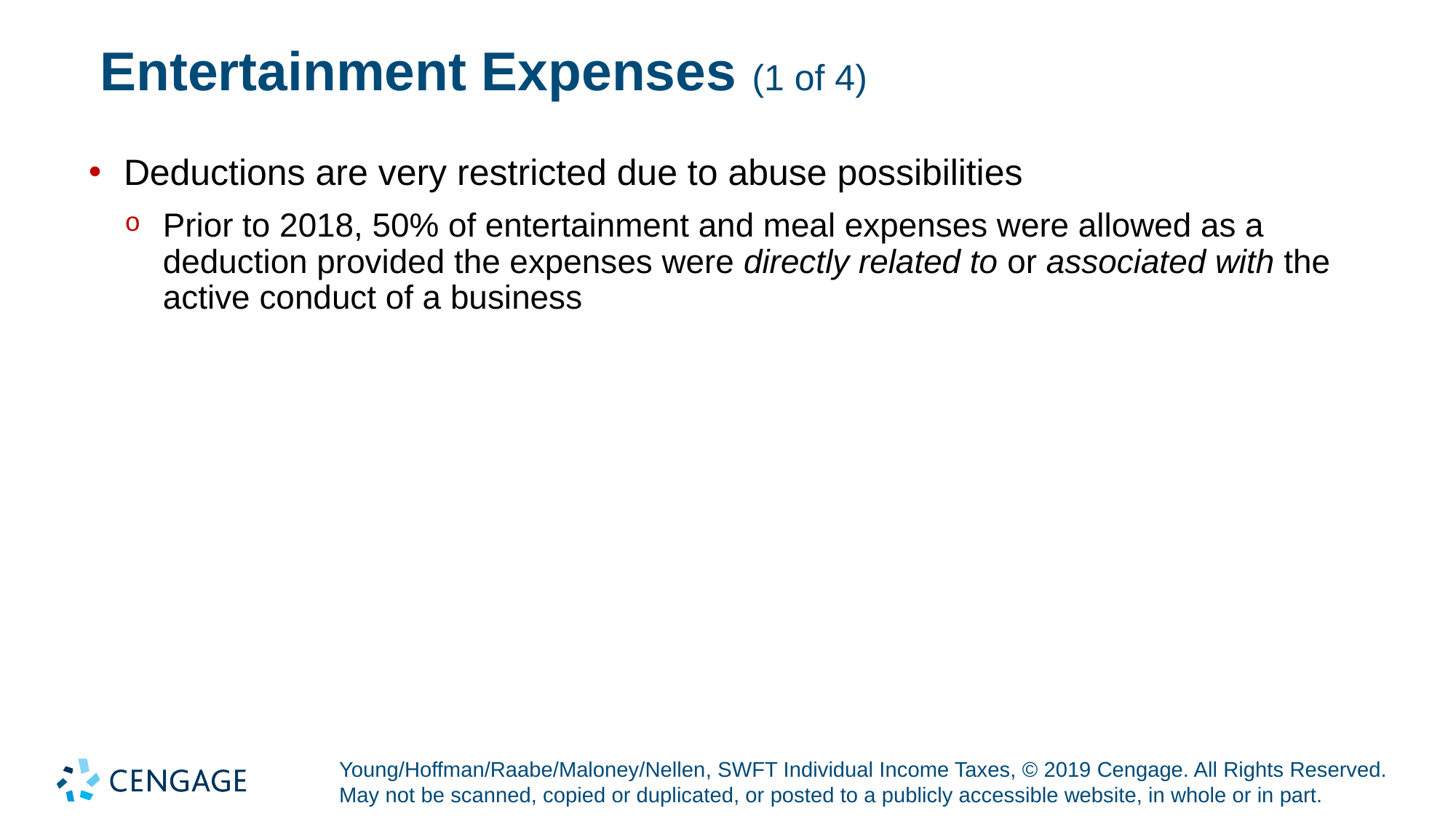

# Entertainment Expenses (1 of 4)
Deductions are very restricted due to abuse possibilities
Prior to 2018, 50% of entertainment and meal expenses were allowed as a deduction provided the expenses were directly related to or associated with the active conduct of a business